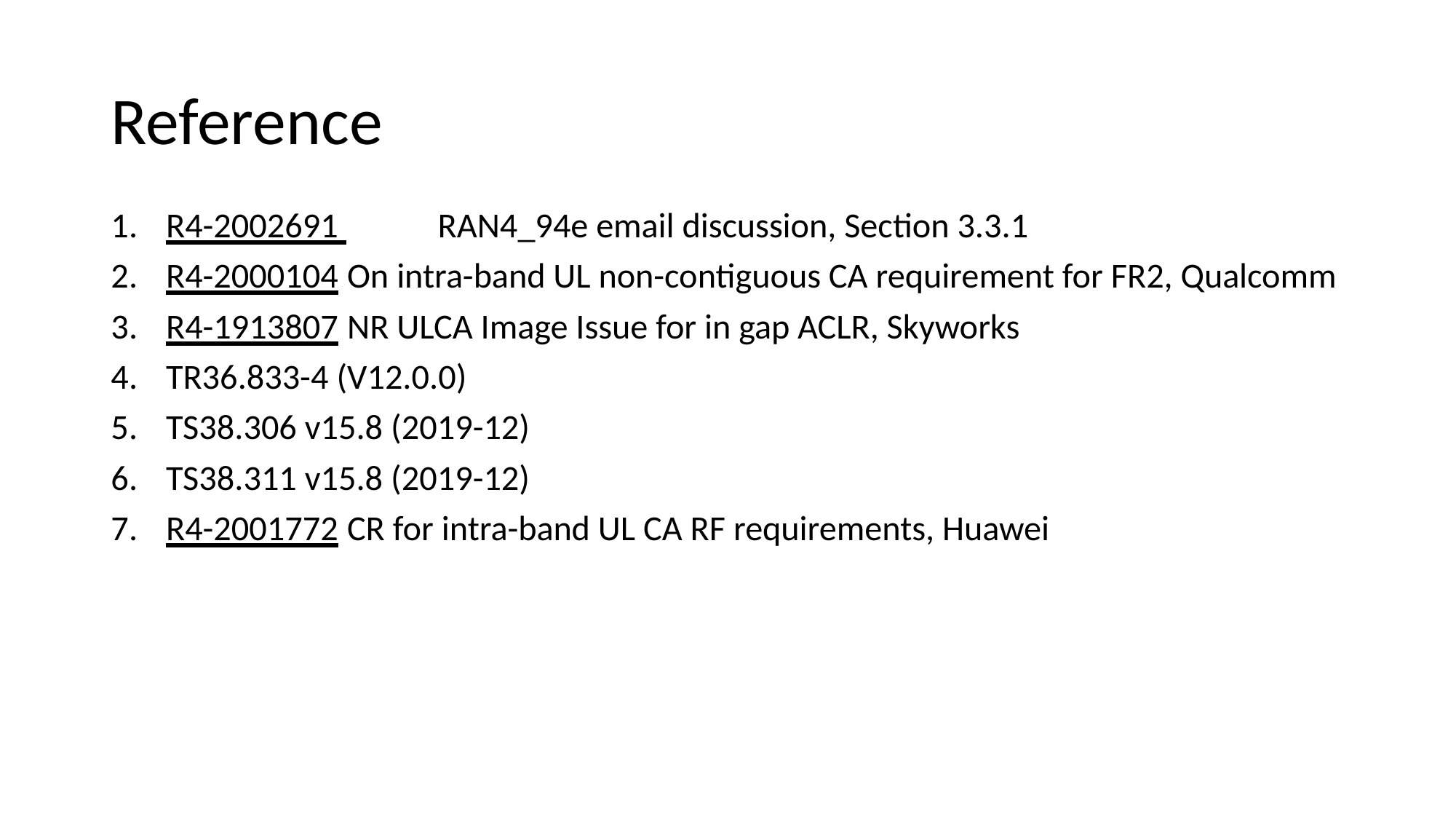

# Reference
R4-2002691   	RAN4_94e email discussion, Section 3.3.1
R4-2000104	On intra-band UL non-contiguous CA requirement for FR2, Qualcomm
R4-1913807	NR ULCA Image Issue for in gap ACLR, Skyworks
TR36.833-4 (V12.0.0)
TS38.306 v15.8 (2019-12)
TS38.311 v15.8 (2019-12)
R4-2001772	CR for intra-band UL CA RF requirements, Huawei